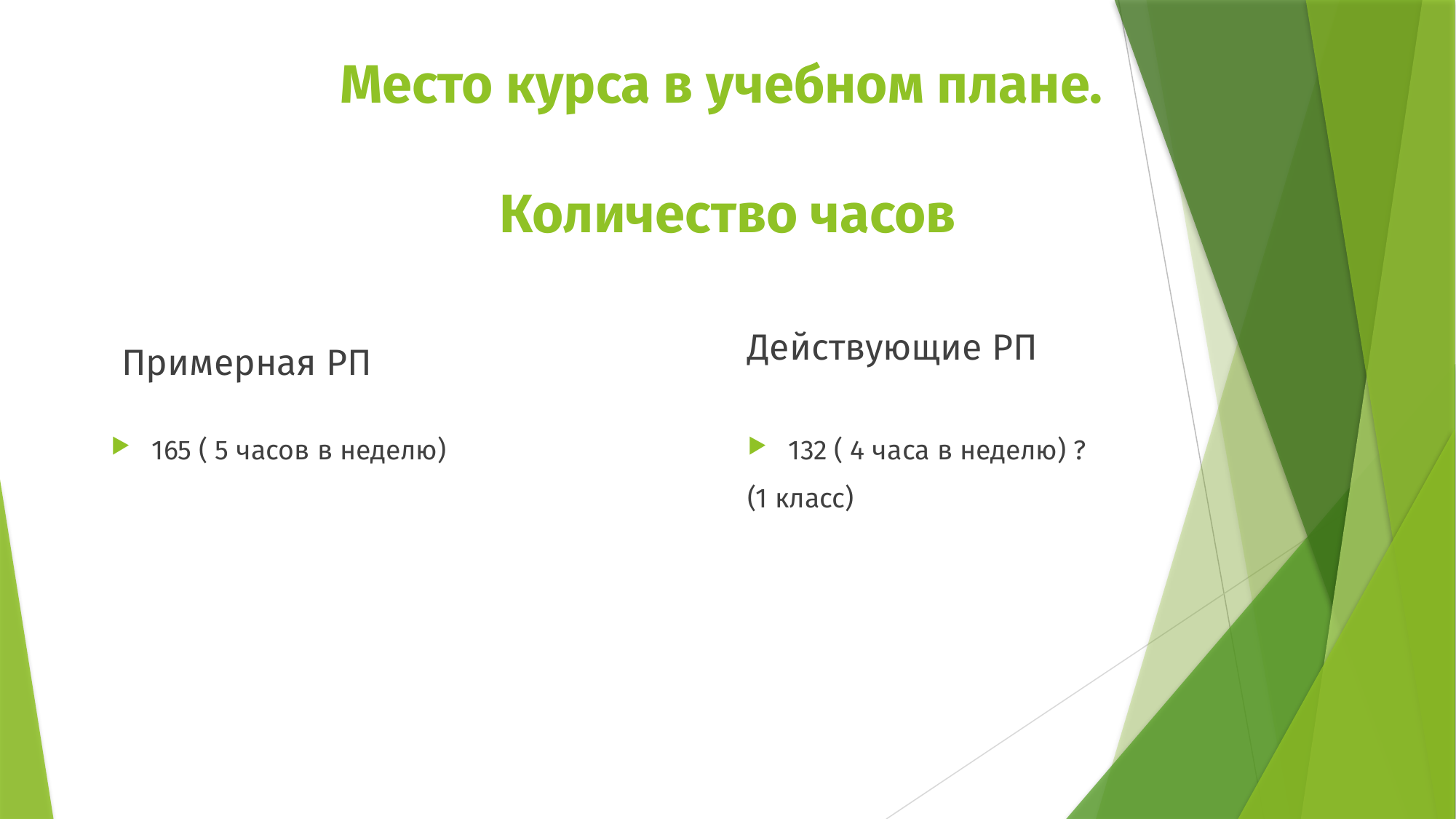

# Место курса в учебном плане. Количество часов
Примерная РП
Действующие РП
165 ( 5 часов в неделю)
132 ( 4 часа в неделю) ?
(1 класс)